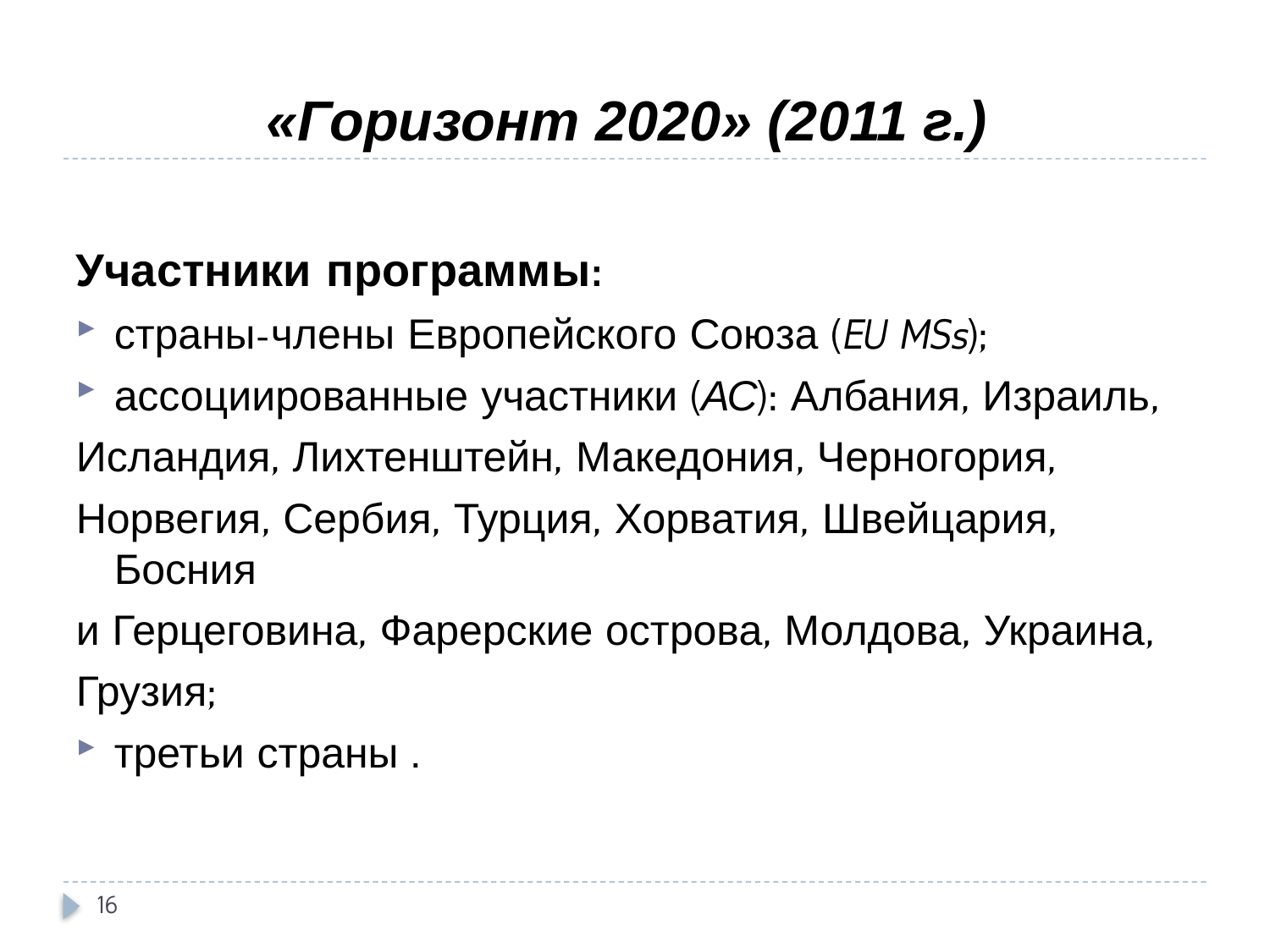

# «Горизонт 2020» (2011 г.)

Участники программы:
страны-члены Европейского Союза (EU MSs);
ассоциированные участники (АС): Албания, Израиль,
Исландия, Лихтенштейн, Македония, Черногория,
Норвегия, Сербия, Турция, Хорватия, Швейцария, Босния
и Герцеговина, Фарерские острова, Молдова, Украина,
Грузия;
третьи страны .

16